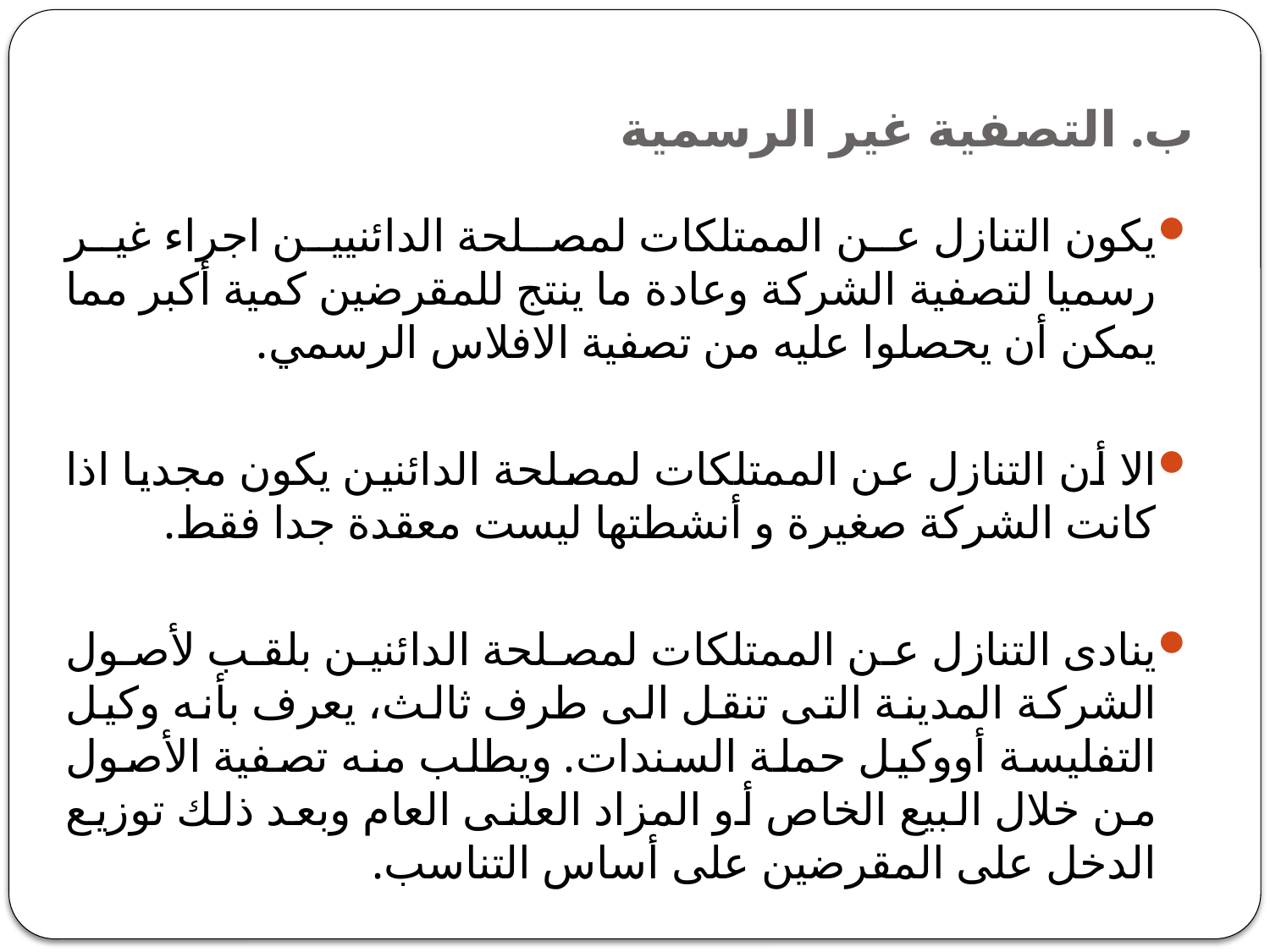

# ب. التصفية غير الرسمية
يكون التنازل عن الممتلكات لمصلحة الدائنيين اجراء غير رسميا لتصفية الشركة وعادة ما ينتج للمقرضين كمية أكبر مما يمكن أن يحصلوا عليه من تصفية الافلاس الرسمي.

الا أن التنازل عن الممتلكات لمصلحة الدائنين يكون مجديا اذا كانت الشركة صغيرة و أنشطتها ليست معقدة جدا فقط.

ينادى التنازل عن الممتلكات لمصلحة الدائنين بلقب لأصول الشركة المدينة التى تنقل الى طرف ثالث، يعرف بأنه وكيل التفليسة أووكيل حملة السندات. ويطلب منه تصفية الأصول من خلال البيع الخاص أو المزاد العلنى العام وبعد ذلك توزيع الدخل على المقرضين على أساس التناسب.